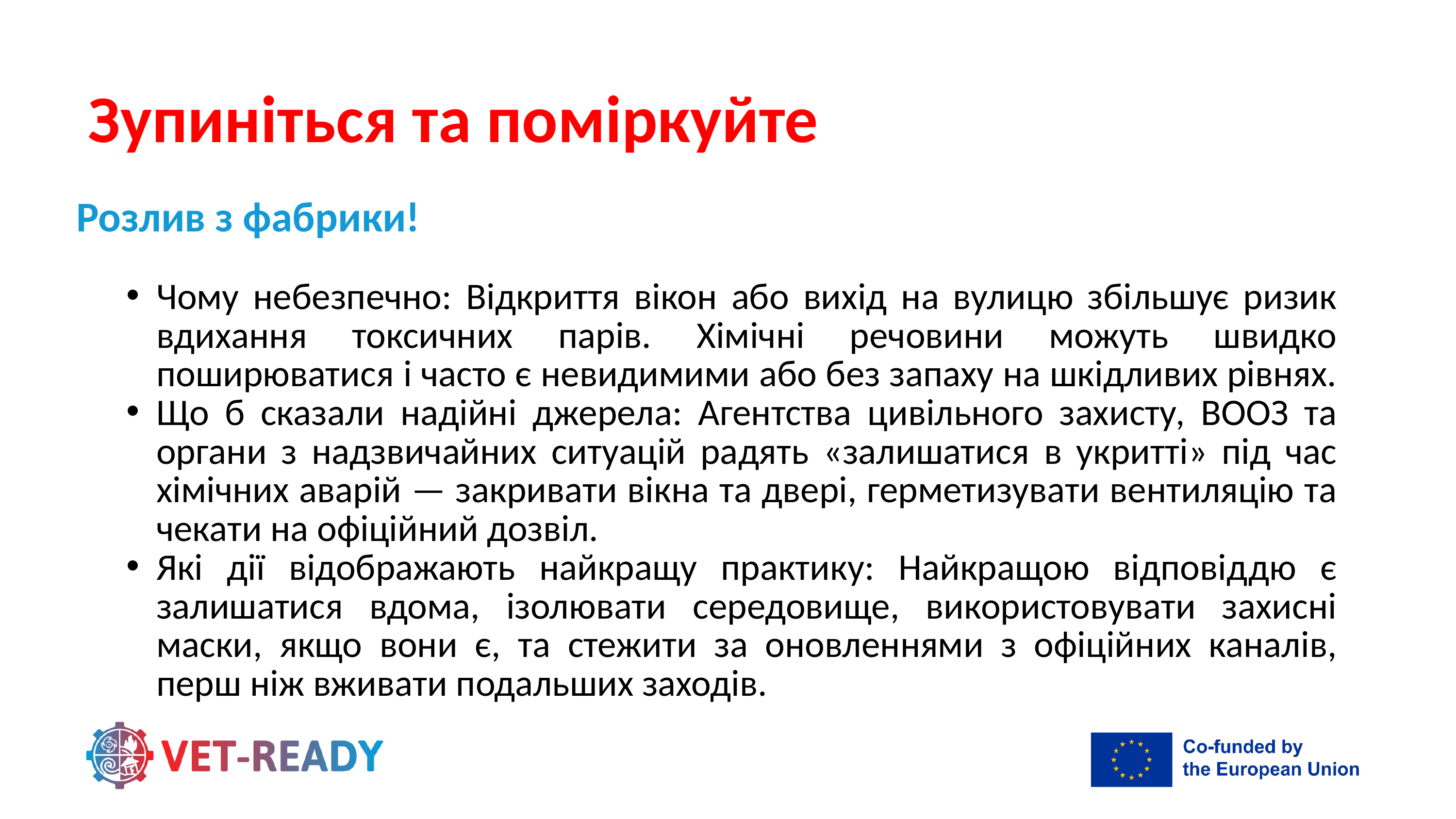

Зупиніться та поміркуйте

Розлив з фабрики!
Чому небезпечно: Відкриття вікон або вихід на вулицю збільшує ризик вдихання токсичних парів. Хімічні речовини можуть швидко поширюватися і часто є невидимими або без запаху на шкідливих рівнях.
Що б сказали надійні джерела: Агентства цивільного захисту, ВООЗ та органи з надзвичайних ситуацій радять «залишатися в укритті» під час хімічних аварій — закривати вікна та двері, герметизувати вентиляцію та чекати на офіційний дозвіл.
Які дії відображають найкращу практику: Найкращою відповіддю є залишатися вдома, ізолювати середовище, використовувати захисні маски, якщо вони є, та стежити за оновленнями з офіційних каналів, перш ніж вживати подальших заходів.